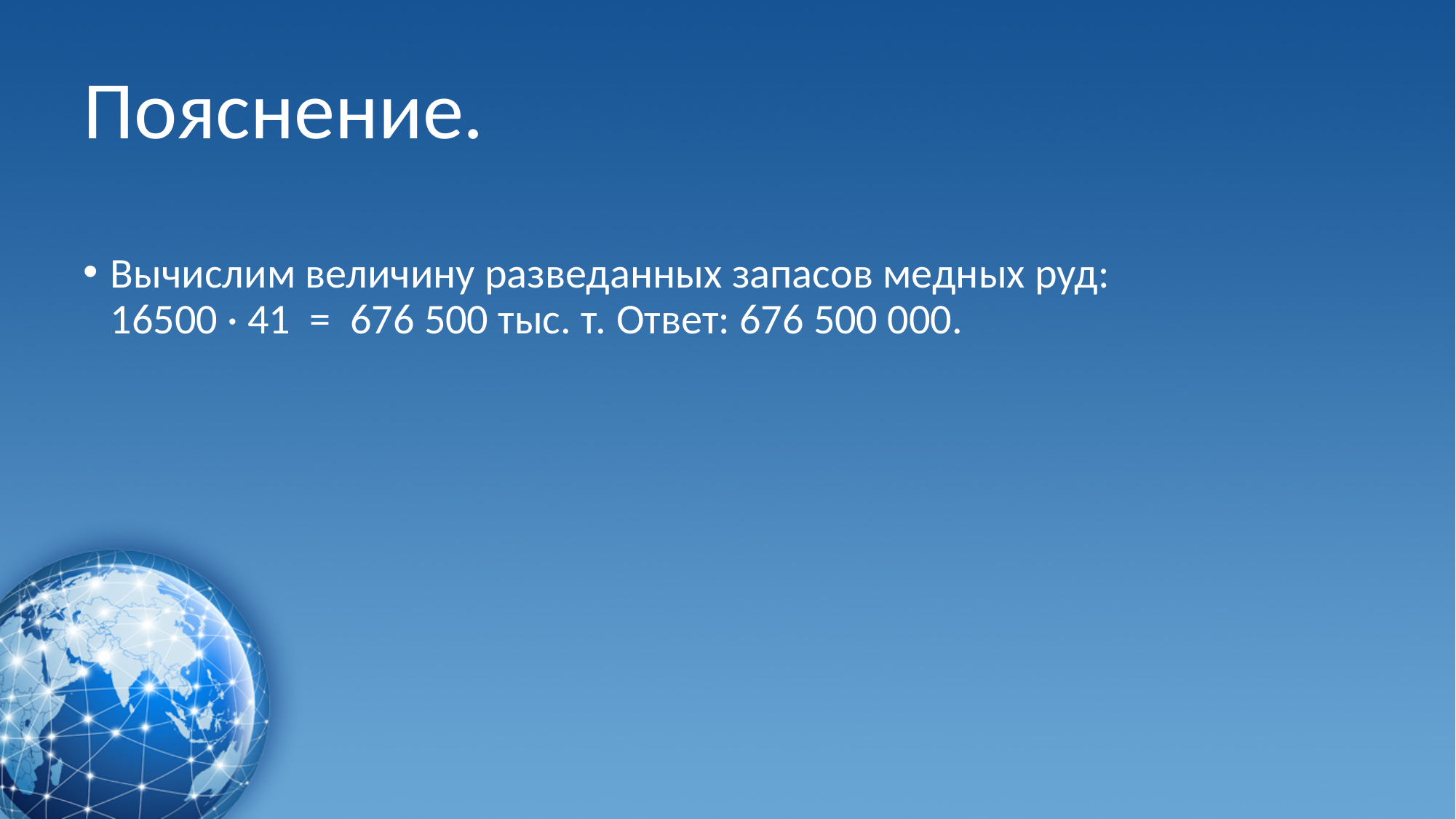

# Пояснение.
Вычислим величину разведанных запасов медных руд: 16500 · 41  =  676 500 тыс. т. Ответ: 676 500 000.